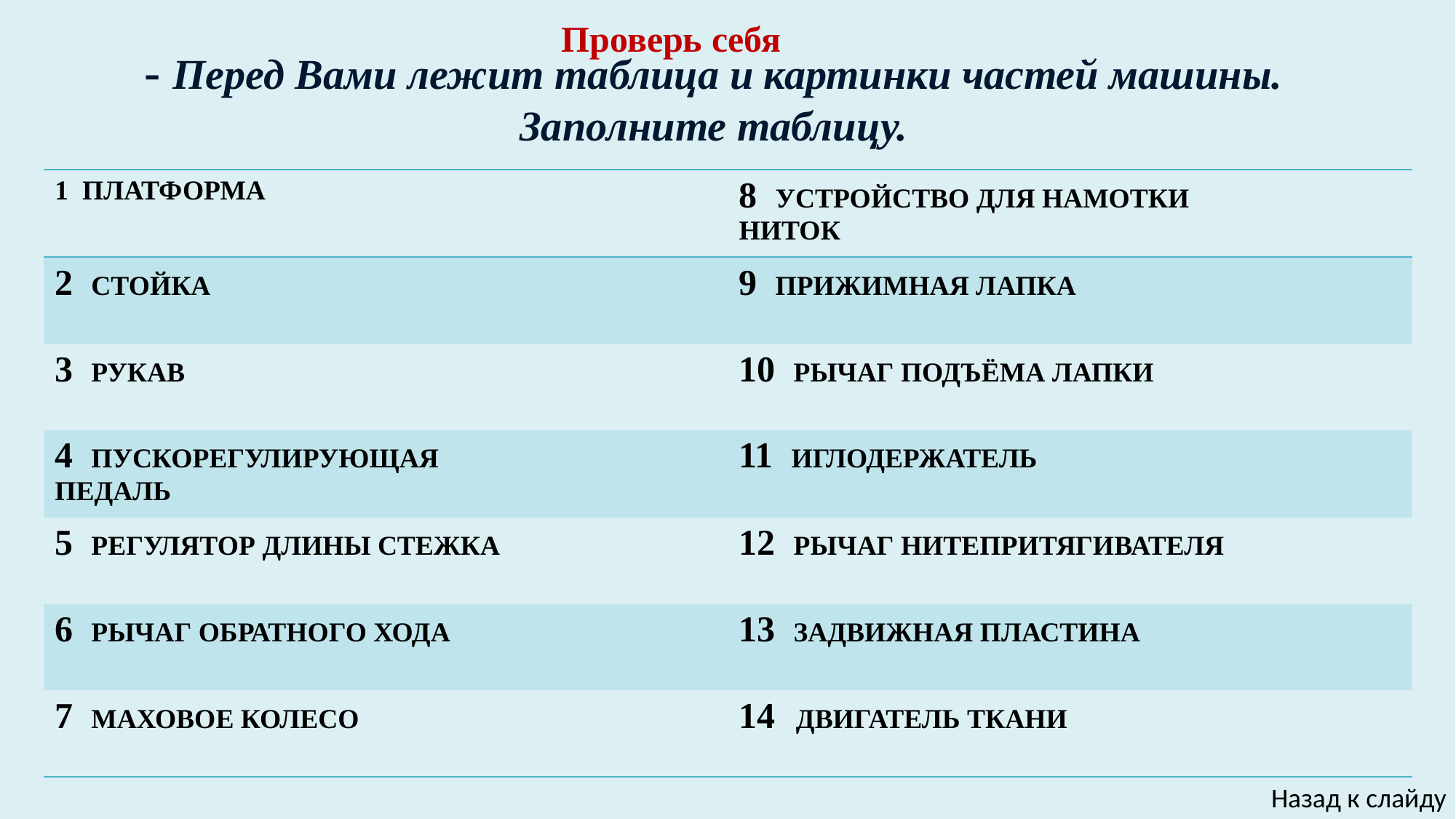

Проверь себя
- Перед Вами лежит таблица и картинки частей машины.
Заполните таблицу.
| 1 ПЛАТФОРМА |  | 8 УСТРОЙСТВО ДЛЯ НАМОТКИ НИТОК |  |
| --- | --- | --- | --- |
| 2 СТОЙКА |  | 9 ПРИЖИМНАЯ ЛАПКА |  |
| 3 РУКАВ |  | 10 РЫЧАГ ПОДЪЁМА ЛАПКИ |  |
| 4 ПУСКОРЕГУЛИРУЮЩАЯ ПЕДАЛЬ |  | 11 ИГЛОДЕРЖАТЕЛЬ |  |
| 5 РЕГУЛЯТОР ДЛИНЫ СТЕЖКА |  | 12 РЫЧАГ НИТЕПРИТЯГИВАТЕЛЯ |  |
| 6 РЫЧАГ ОБРАТНОГО ХОДА |  | 13 ЗАДВИЖНАЯ ПЛАСТИНА |  |
| 7 МАХОВОЕ КОЛЕСО |  | 14 ДВИГАТЕЛЬ ТКАНИ |  |
Назад к слайду